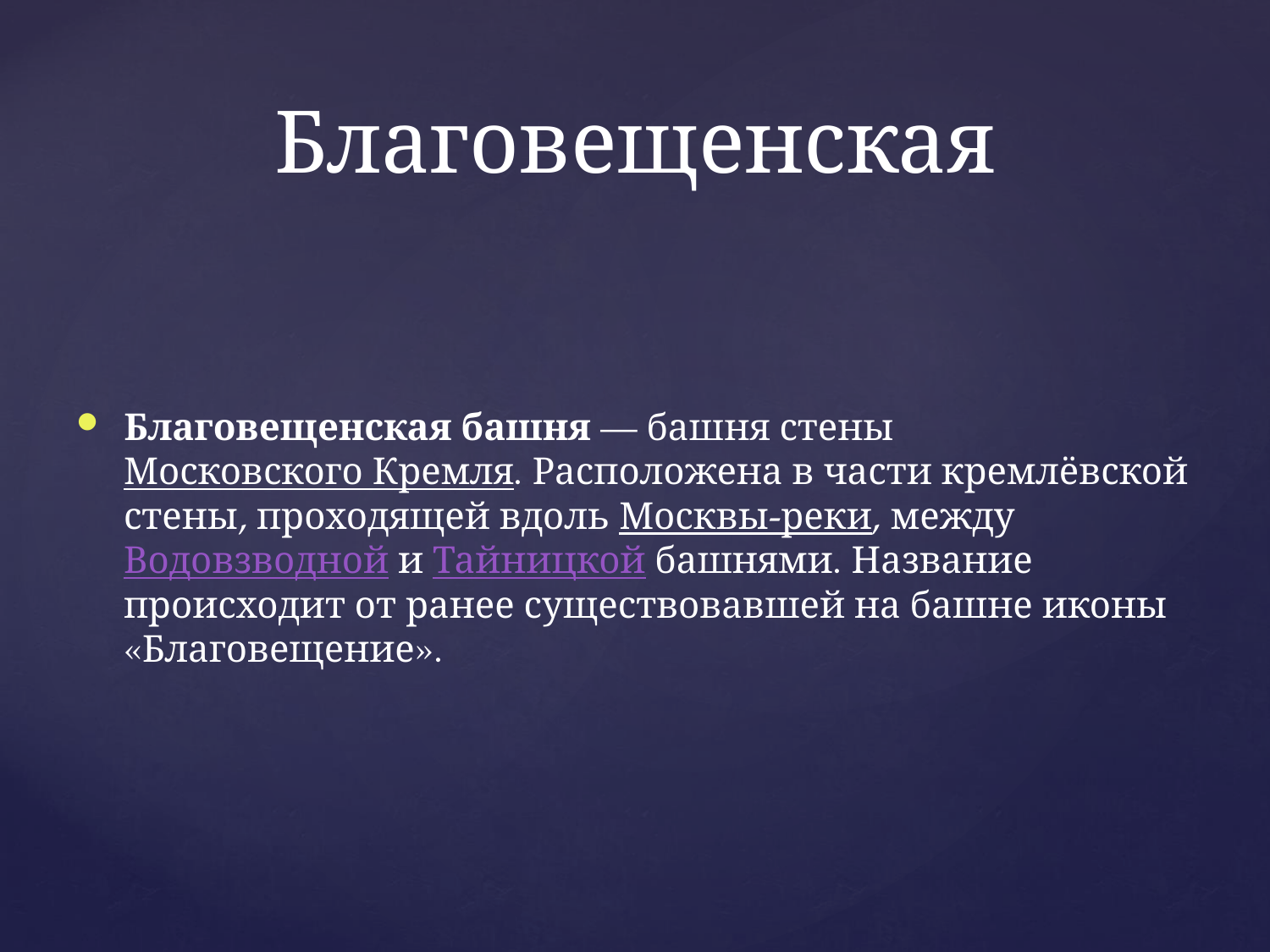

# Благовещенская
Благовещенская башня — башня стены Московского Кремля. Расположена в части кремлёвской стены, проходящей вдоль Москвы-реки, между Водовзводной и Тайницкой башнями. Название происходит от ранее существовавшей на башне иконы «Благовещение».